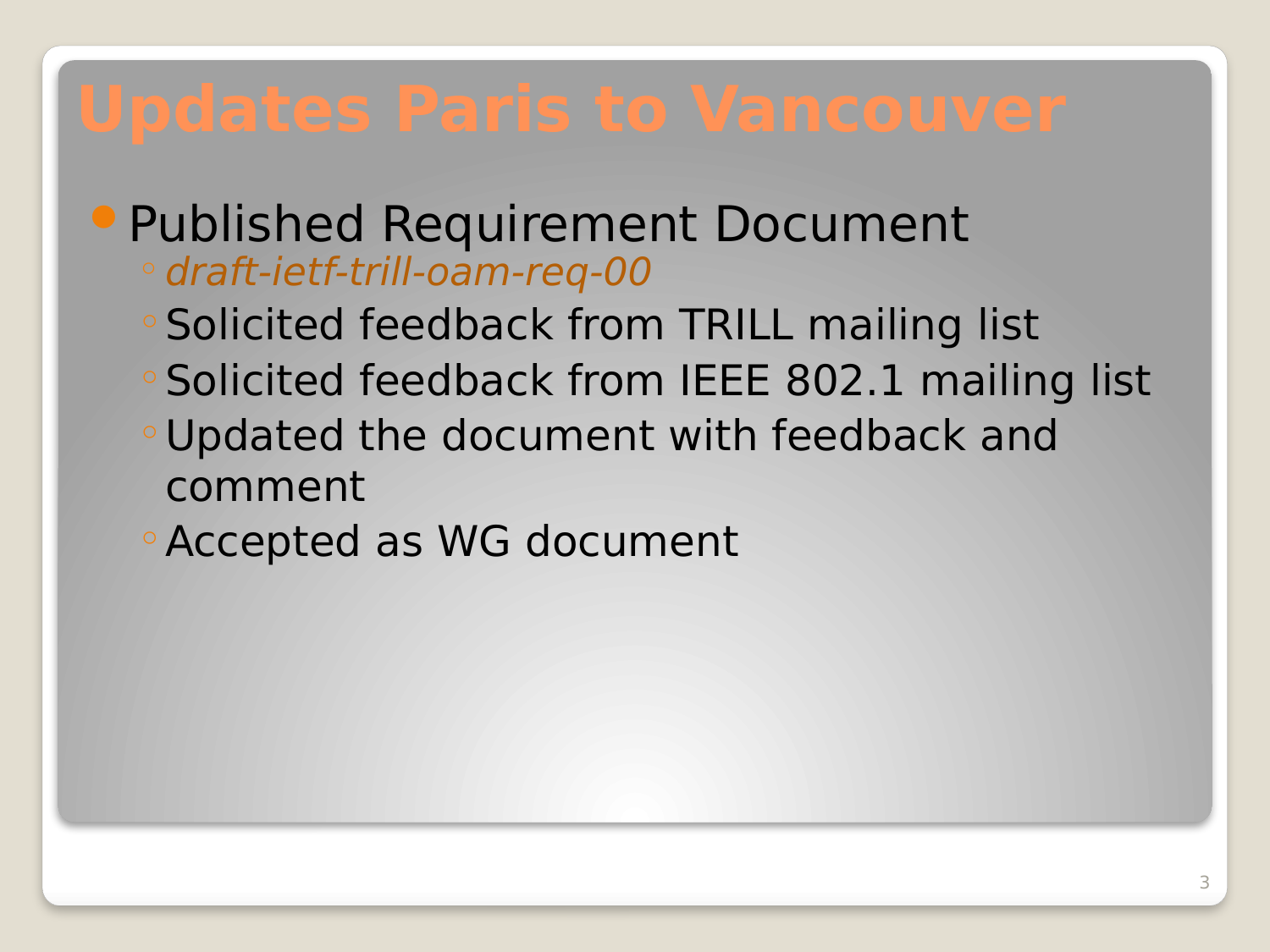

# Updates Paris to Vancouver
Published Requirement Document
draft-ietf-trill-oam-req-00
Solicited feedback from TRILL mailing list
Solicited feedback from IEEE 802.1 mailing list
Updated the document with feedback and comment
Accepted as WG document

3